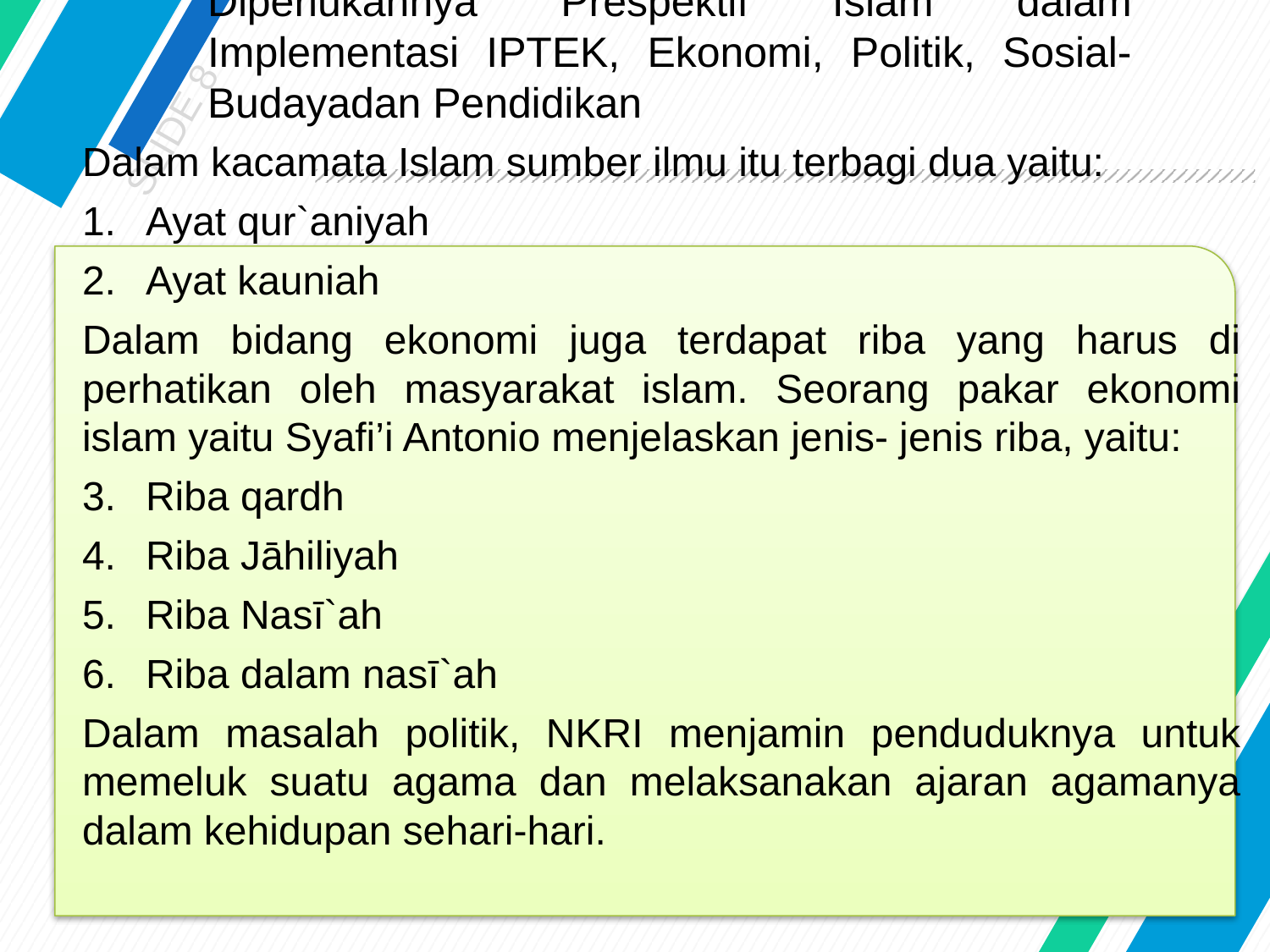

# Diperlukannya Prespektif Islam dalam Implementasi IPTEK, Ekonomi, Politik, Sosial-Budayadan Pendidikan
SLIDE 8
Dalam kacamata Islam sumber ilmu itu terbagi dua yaitu:
Ayat qur`aniyah
Ayat kauniah
Dalam bidang ekonomi juga terdapat riba yang harus di perhatikan oleh masyarakat islam. Seorang pakar ekonomi islam yaitu Syafi’i Antonio menjelaskan jenis- jenis riba, yaitu:
Riba qardh
Riba Jāhiliyah
Riba Nasī`ah
Riba dalam nasī`ah
Dalam masalah politik, NKRI menjamin penduduknya untuk memeluk suatu agama dan melaksanakan ajaran agamanya dalam kehidupan sehari-hari.